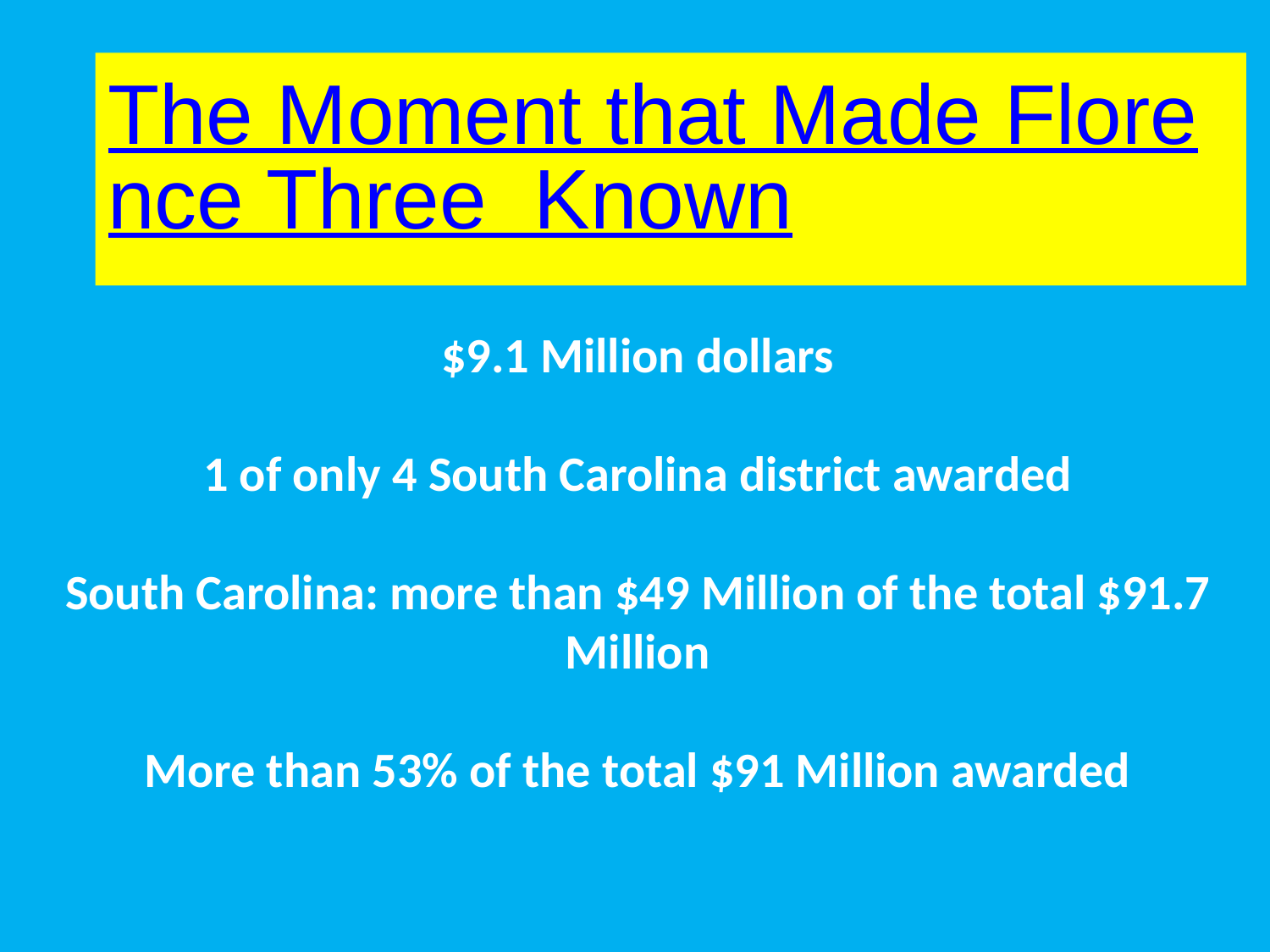

The Moment that Made Florence Three  Known
$9.1 Million dollars

1 of only 4 South Carolina district awarded

South Carolina: more than $49 Million of the total $91.7 Million

More than 53% of the total $91 Million awarded